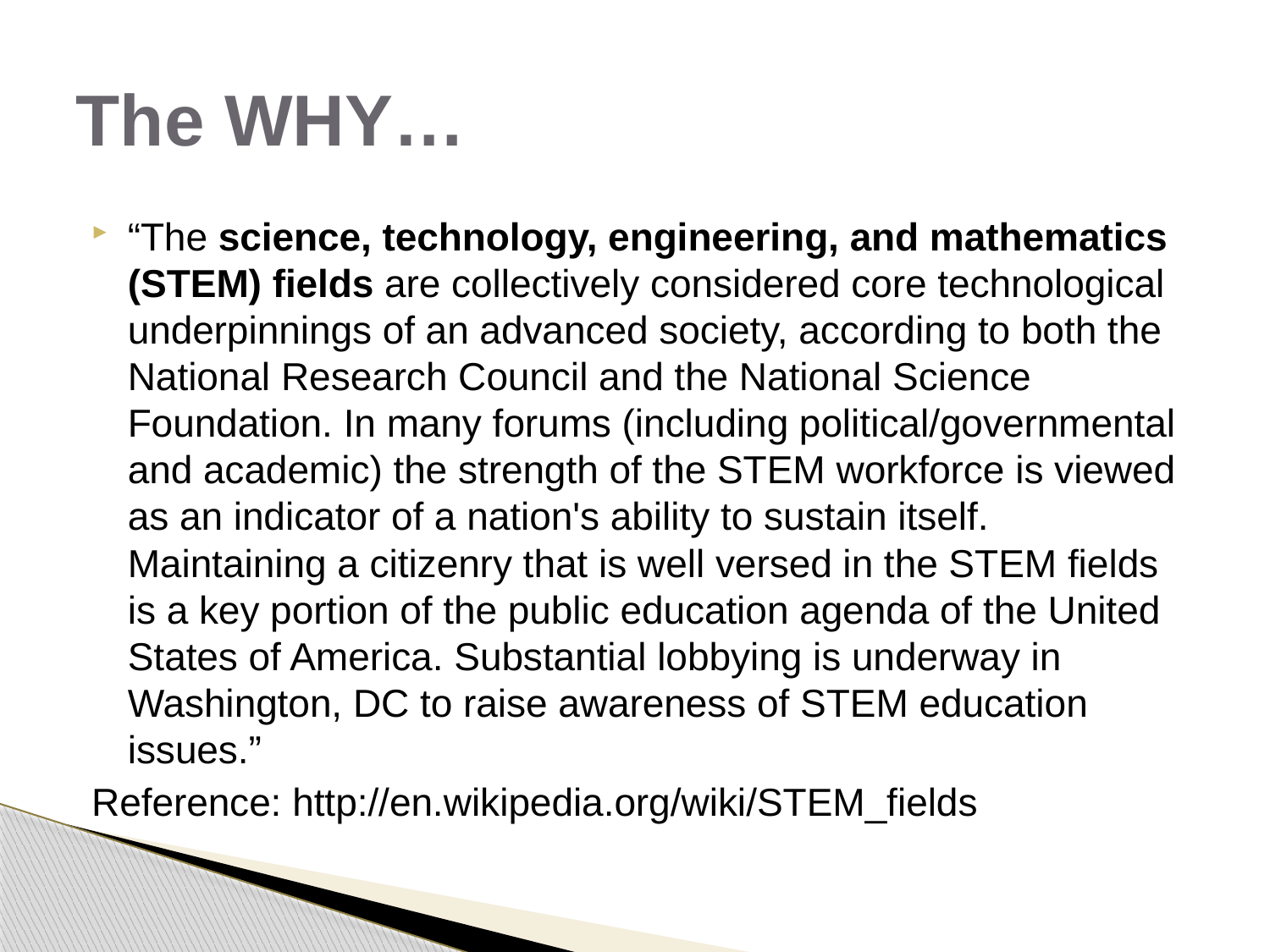

# The WHY…
“The science, technology, engineering, and mathematics (STEM) fields are collectively considered core technological underpinnings of an advanced society, according to both the National Research Council and the National Science Foundation. In many forums (including political/governmental and academic) the strength of the STEM workforce is viewed as an indicator of a nation's ability to sustain itself. Maintaining a citizenry that is well versed in the STEM fields is a key portion of the public education agenda of the United States of America. Substantial lobbying is underway in Washington, DC to raise awareness of STEM education issues.”
Reference: http://en.wikipedia.org/wiki/STEM_fields